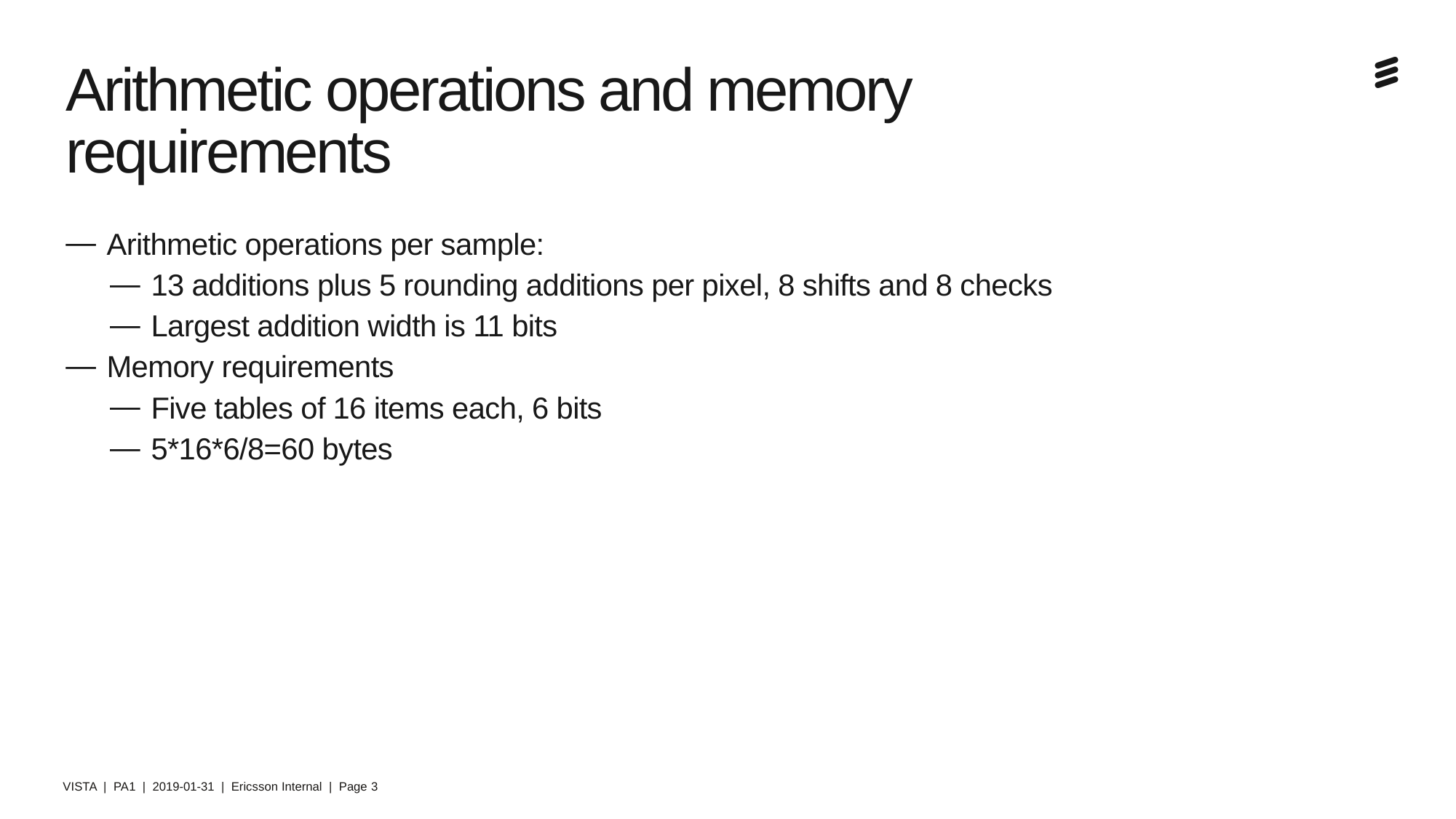

# Arithmetic operations and memory requirements
Arithmetic operations per sample:
13 additions plus 5 rounding additions per pixel, 8 shifts and 8 checks
Largest addition width is 11 bits
Memory requirements
Five tables of 16 items each, 6 bits
5*16*6/8=60 bytes